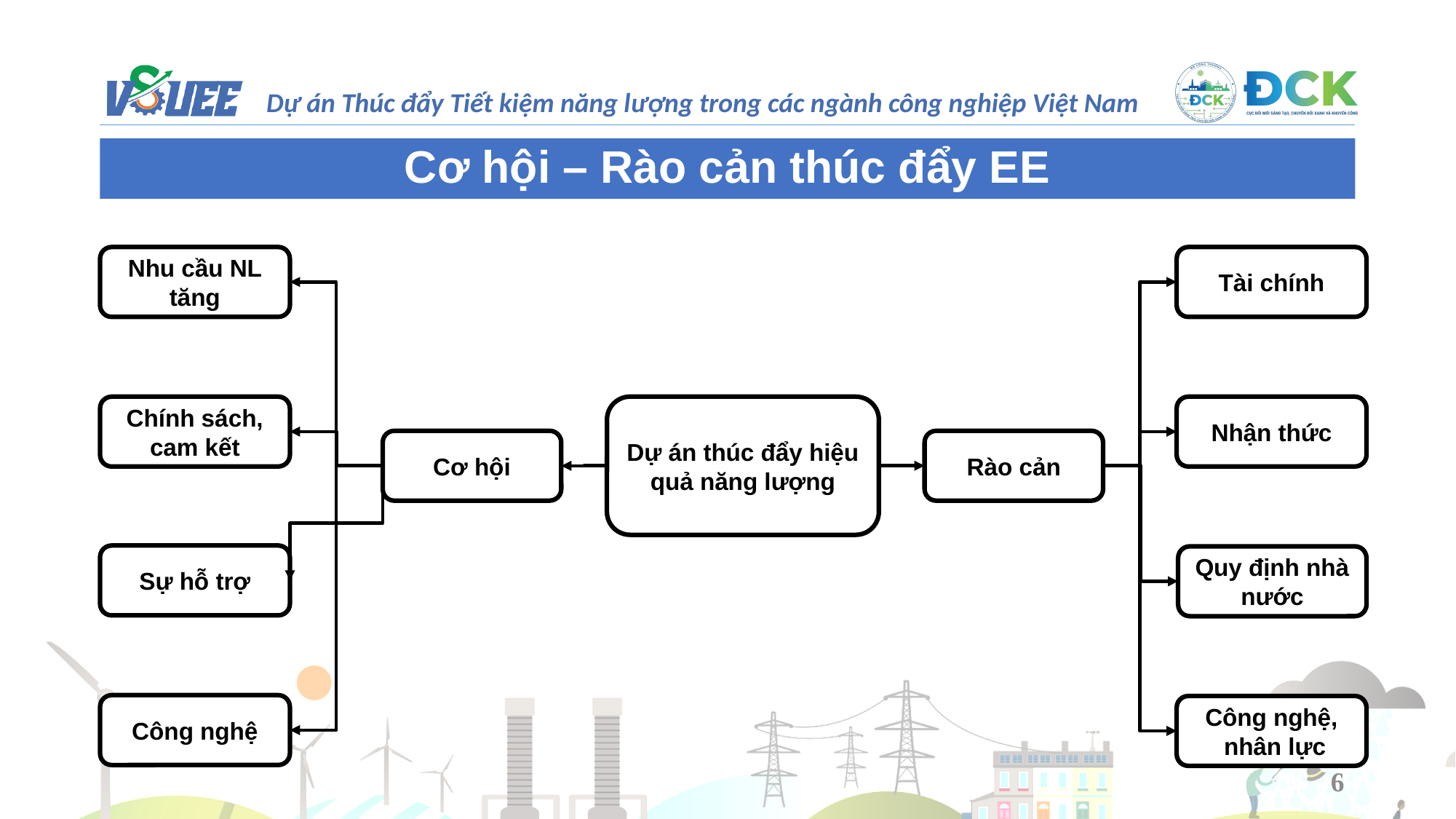

Cơ hội – Rào cản thúc đẩy EE
Nhu cầu NL tăng
Tài chính
Chính sách, cam kết
Dự án thúc đẩy hiệu quả năng lượng
Nhận thức
Cơ hội
Rào cản
Sự hỗ trợ
Quy định nhà nước
Công nghệ
Công nghệ,
 nhân lực
6